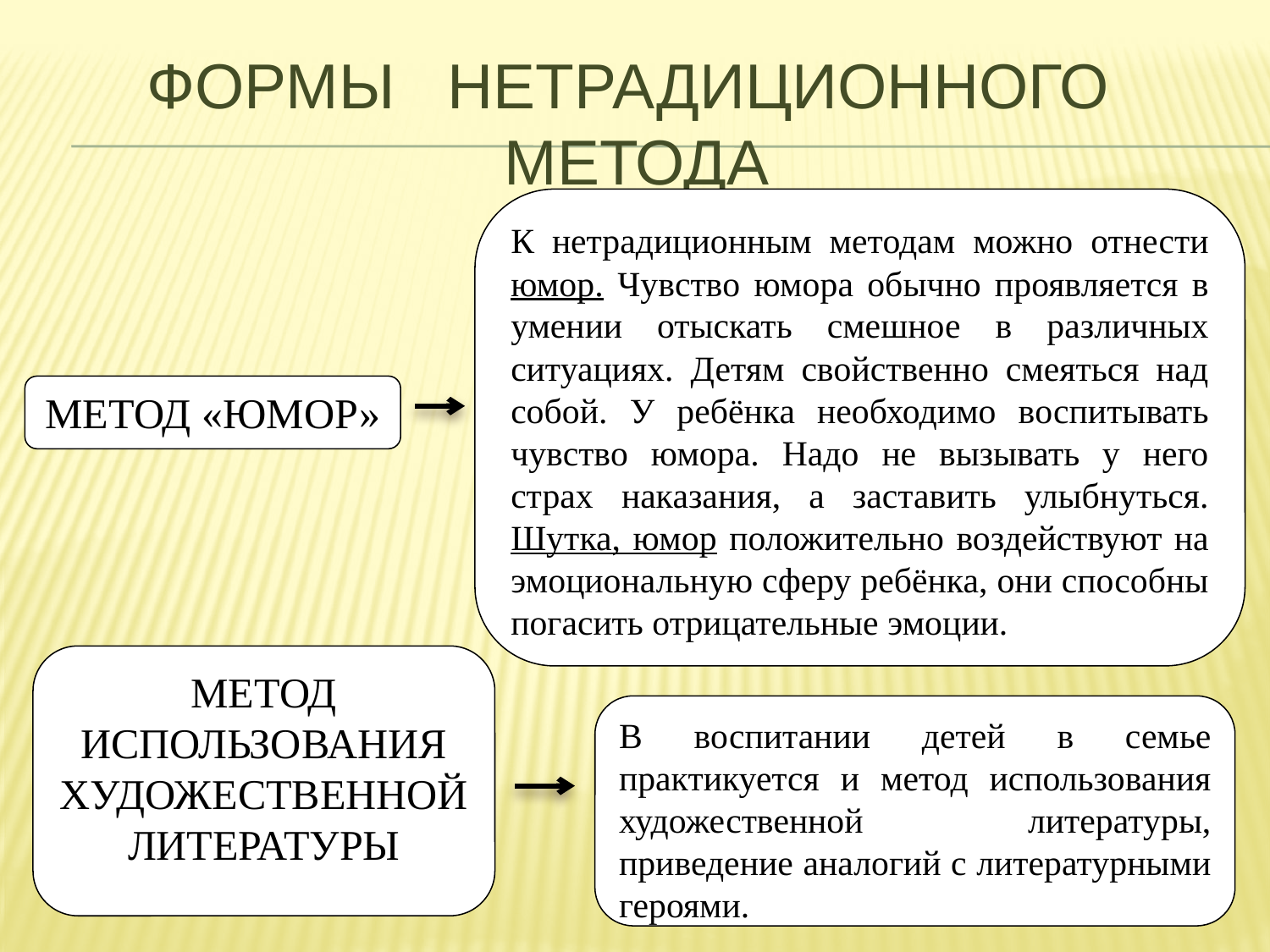

# ФОРМЫ   НЕТРАДИЦИОННОГО   МЕТОДА
К нетрадиционным методам можно отнести юмор. Чувство юмора обычно проявляется в умении отыскать смешное в различных ситуациях. Детям свойственно смеяться над собой. У ребёнка необходимо воспитывать чувство юмора. Надо не вызывать у него страх наказания, а заставить улыбнуться. Шутка, юмор положительно воздействуют на эмоциональную сферу ребёнка, они способны погасить отрицательные эмоции.
МЕТОД «ЮМОР»
МЕТОД ИСПОЛЬЗОВАНИЯ ХУДОЖЕСТВЕННОЙ ЛИТЕРАТУРЫ
В воспитании детей в семье практикуется и метод использования художественной литературы, приведение аналогий с литературными героями.